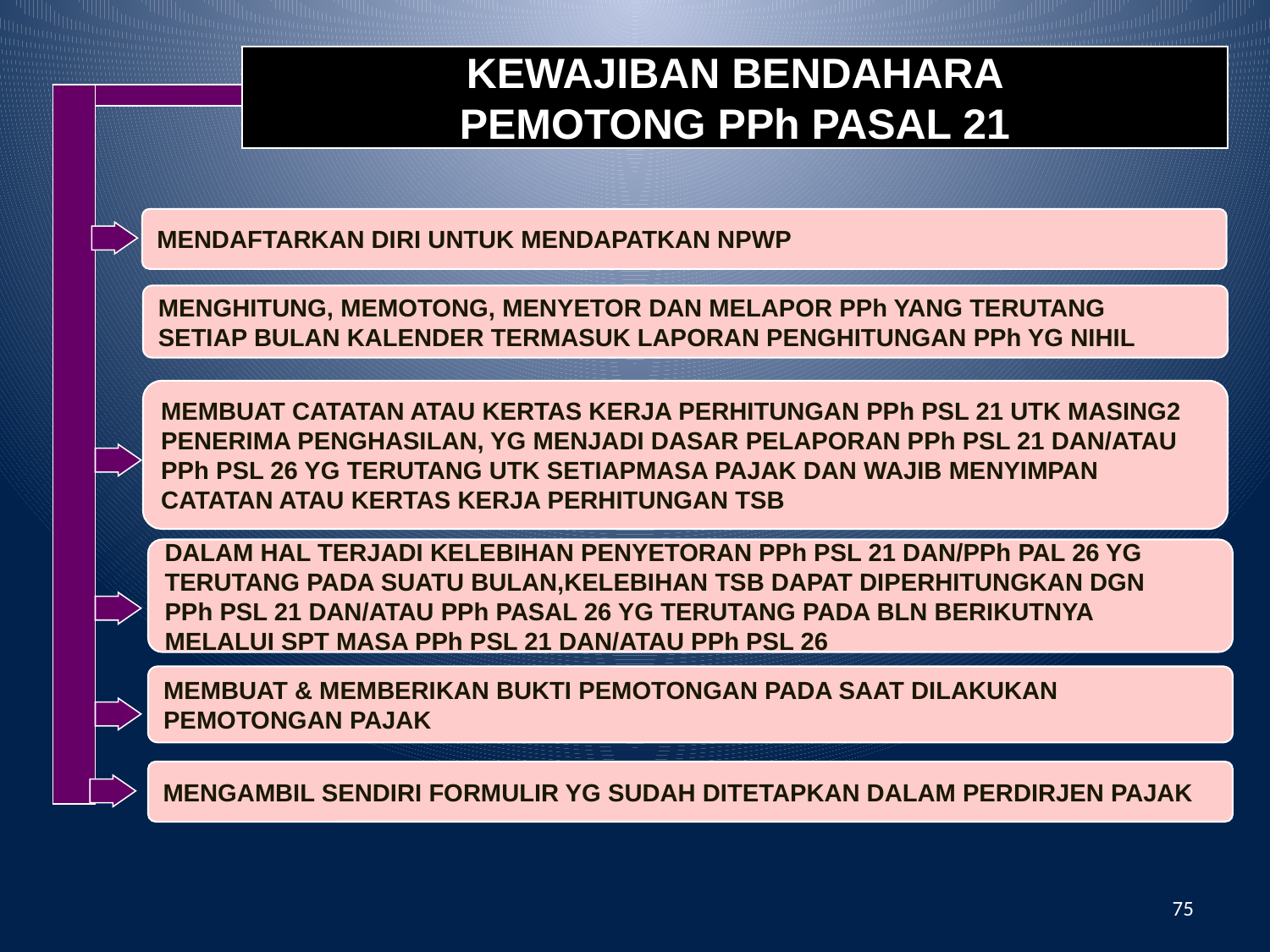

KEWAJIBAN BENDAHARA
PEMOTONG PPh PASAL 21

MENDAFTARKAN DIRI UNTUK MENDAPATKAN NPWP

MENGHITUNG, MEMOTONG, MENYETOR DAN MELAPOR PPh YANG TERUTANG
SETIAP BULAN KALENDER TERMASUK LAPORAN PENGHITUNGAN PPh YG NIHIL
MEMBUAT CATATAN ATAU KERTAS KERJA PERHITUNGAN PPh PSL 21 UTK MASING2
PENERIMA PENGHASILAN, YG MENJADI DASAR PELAPORAN PPh PSL 21 DAN/ATAU
PPh PSL 26 YG TERUTANG UTK SETIAPMASA PAJAK DAN WAJIB MENYIMPAN
CATATAN ATAU KERTAS KERJA PERHITUNGAN TSB

DALAM HAL TERJADI KELEBIHAN PENYETORAN PPh PSL 21 DAN/PPh PAL 26 YG
TERUTANG PADA SUATU BULAN,KELEBIHAN TSB DAPAT DIPERHITUNGKAN DGN
PPh PSL 21 DAN/ATAU PPh PASAL 26 YG TERUTANG PADA BLN BERIKUTNYA
MELALUI SPT MASA PPh PSL 21 DAN/ATAU PPh PSL 26

MEMBUAT & MEMBERIKAN BUKTI PEMOTONGAN PADA SAAT DILAKUKAN
PEMOTONGAN PAJAK

MENGAMBIL SENDIRI FORMULIR YG SUDAH DITETAPKAN DALAM PERDIRJEN PAJAK

75